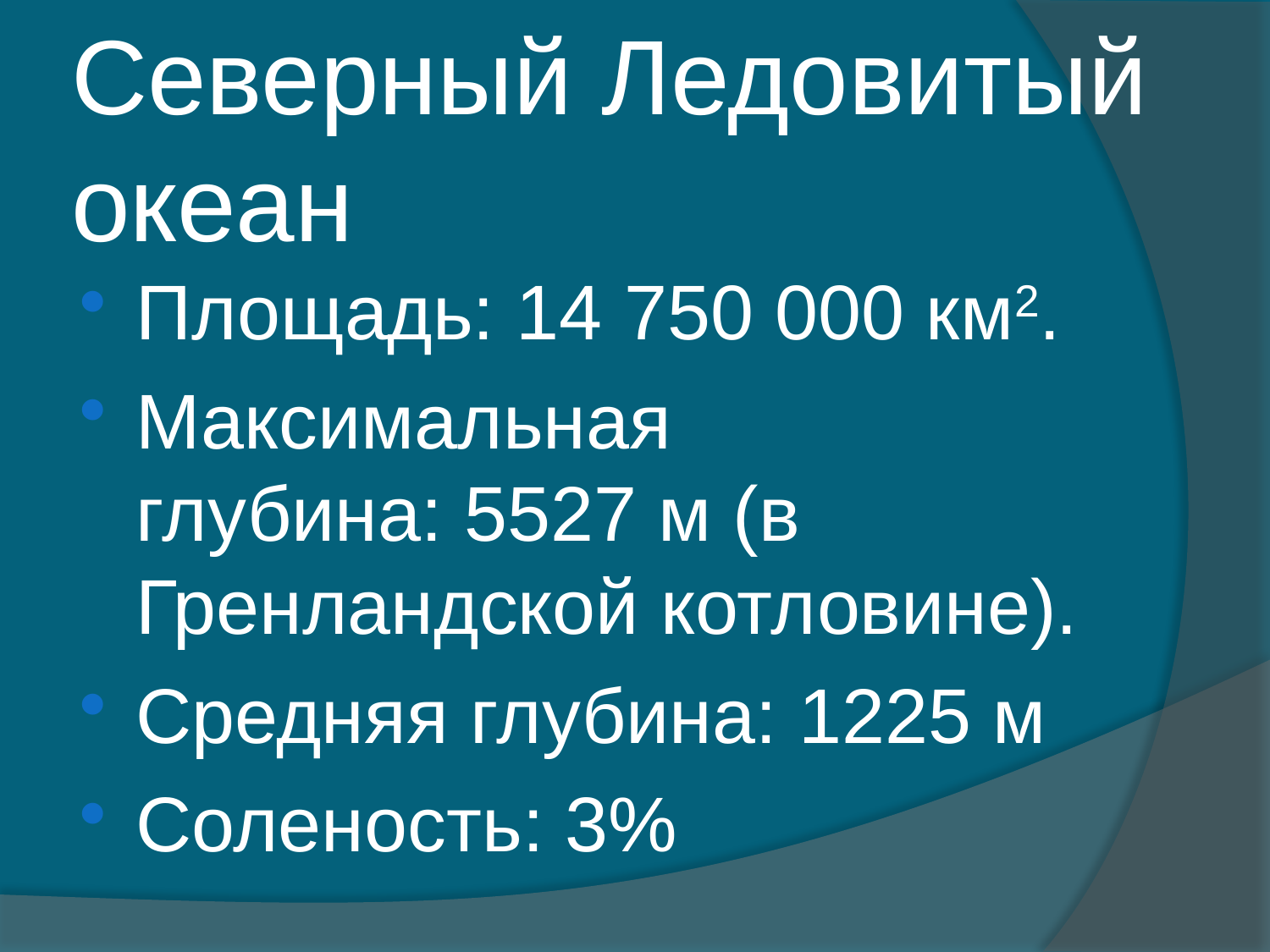

# Северный Ледовитый океан
Площадь: 14 750 000 км2.
Максимальная глубина: 5527 м (в Гренландской котловине).
Средняя глубина: 1225 м
Соленость: 3%